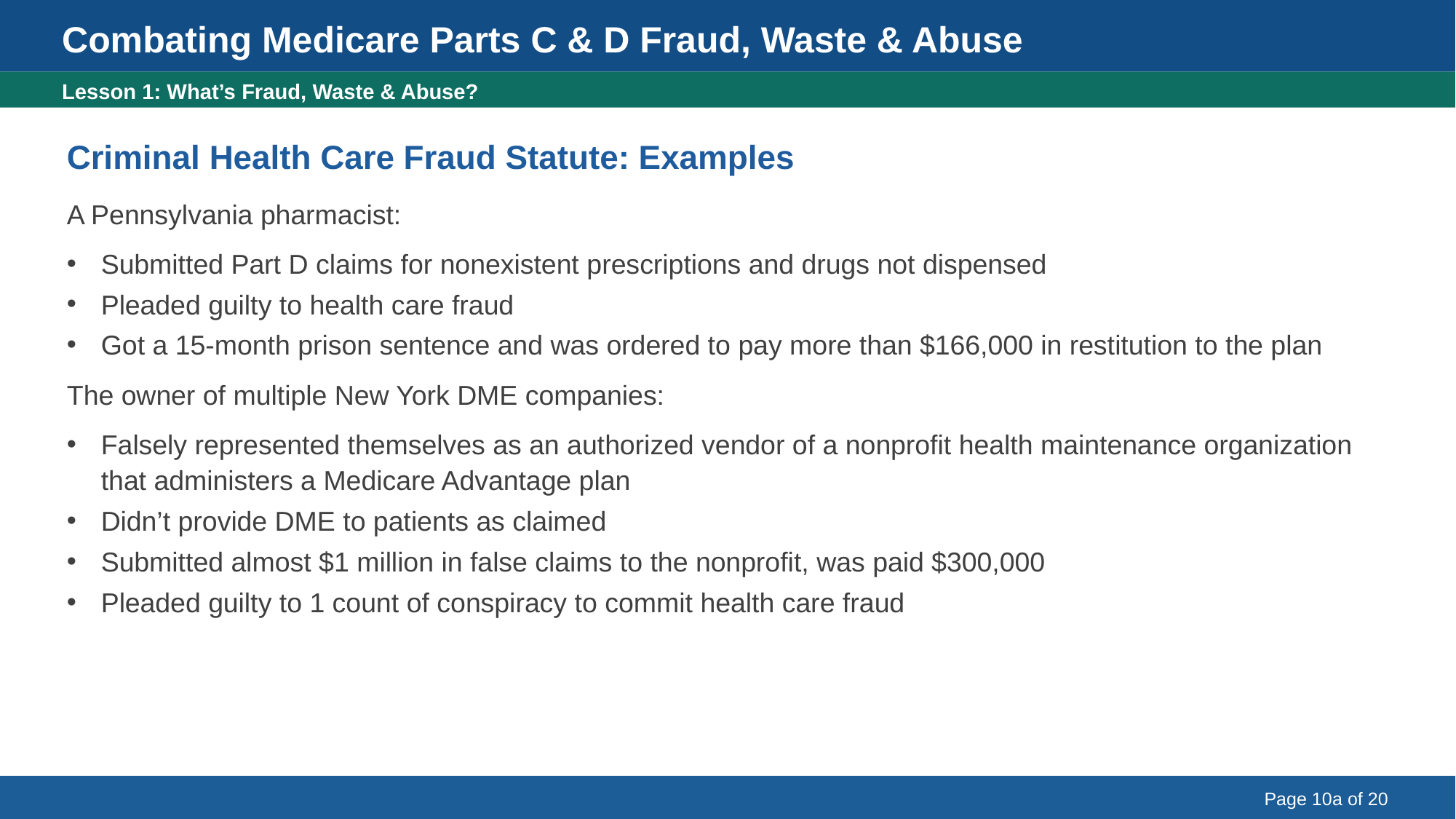

Combating Medicare Parts C & D Fraud, Waste & Abuse

Lesson 1: What’s Fraud, Waste & Abuse?
Criminal Health Care Fraud Statute: Examples
A Pennsylvania pharmacist:
Submitted Part D claims for nonexistent prescriptions and drugs not dispensed
Pleaded guilty to health care fraud
Got a 15-month prison sentence and was ordered to pay more than $166,000 in restitution to the plan
The owner of multiple New York DME companies:
Falsely represented themselves as an authorized vendor of a nonprofit health maintenance organization that administers a Medicare Advantage plan
Didn’t provide DME to patients as claimed
Submitted almost $1 million in false claims to the nonprofit, was paid $300,000
Pleaded guilty to 1 count of conspiracy to commit health care fraud

Page 10a of 20